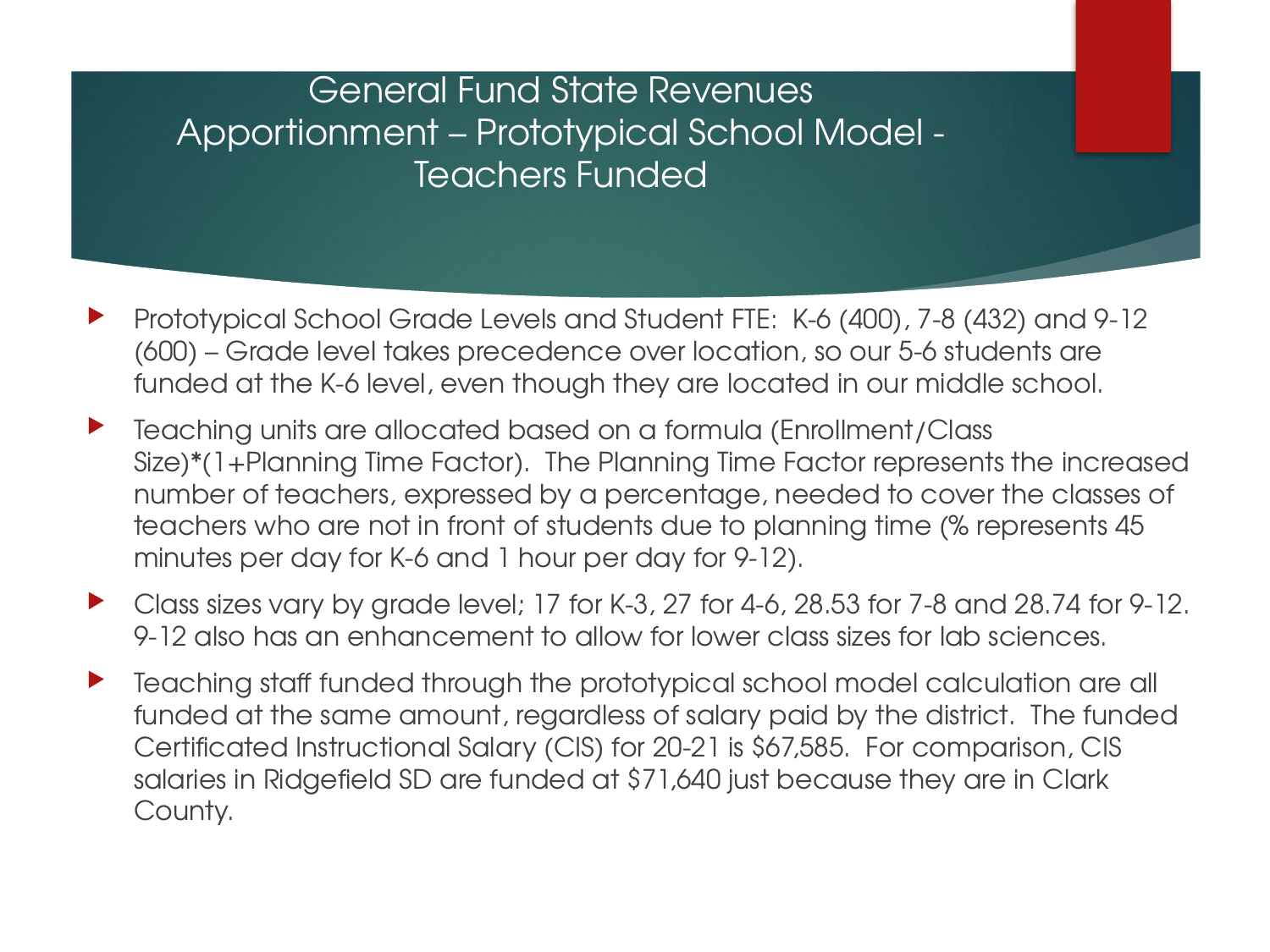

# General Fund State Revenues Apportionment – Prototypical School Model - Teachers Funded
Prototypical School Grade Levels and Student FTE:  K-6 (400), 7-8 (432) and 9-12 (600) – Grade level takes precedence over location, so our 5-6 students are funded at the K-6 level, even though they are located in our middle school.
Teaching units are allocated based on a formula (Enrollment/Class Size)*(1+Planning Time Factor).  The Planning Time Factor represents the increased number of teachers, expressed by a percentage, needed to cover the classes of teachers who are not in front of students due to planning time (% represents 45 minutes per day for K-6 and 1 hour per day for 9-12).
Class sizes vary by grade level; 17 for K-3, 27 for 4-6, 28.53 for 7-8 and 28.74 for 9-12.  9-12 also has an enhancement to allow for lower class sizes for lab sciences.
Teaching staff funded through the prototypical school model calculation are all funded at the same amount, regardless of salary paid by the district.  The funded Certificated Instructional Salary (CIS) for 20-21 is $67,585.  For comparison, CIS salaries in Ridgefield SD are funded at $71,640 just because they are in Clark County.